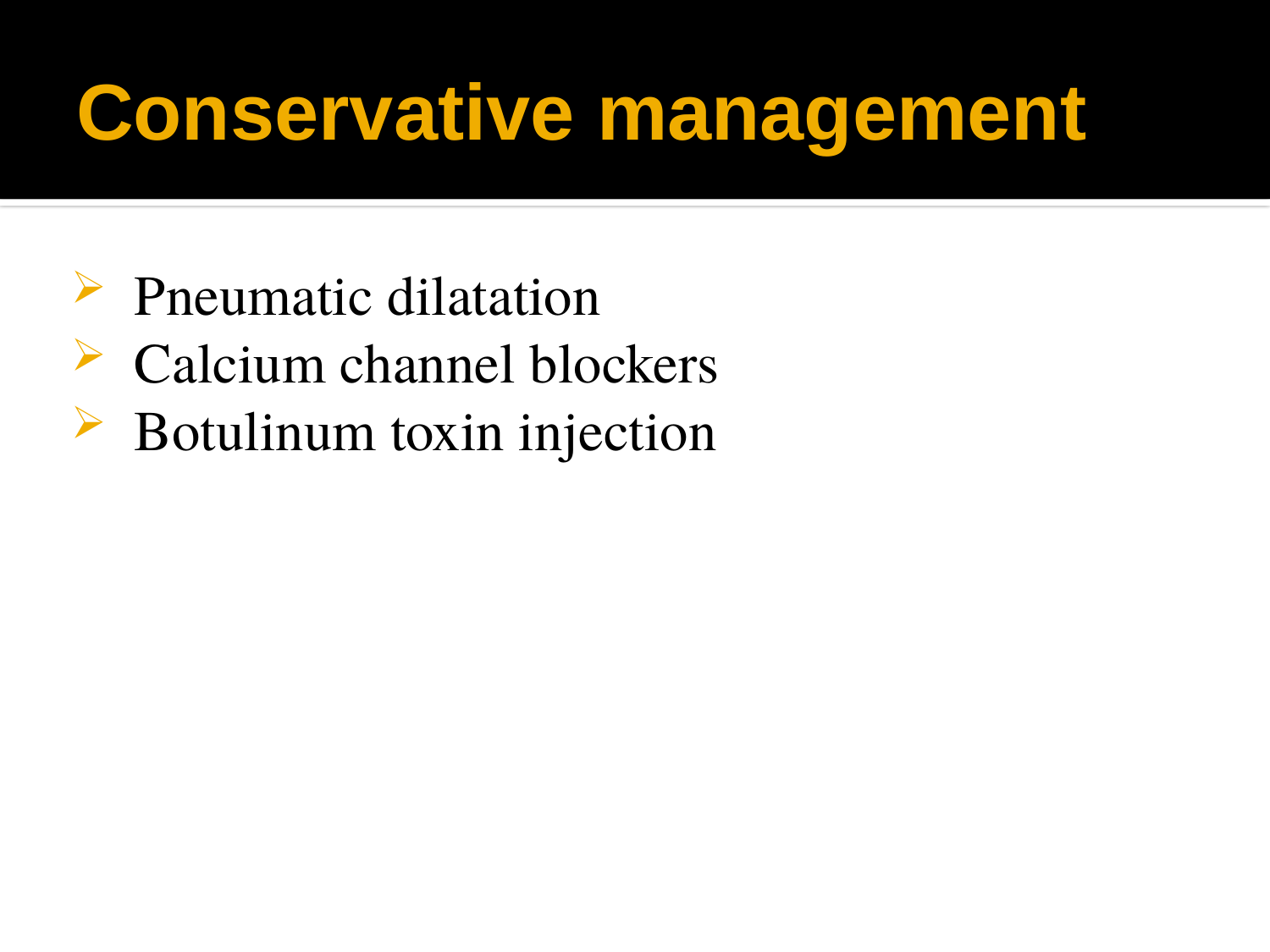

# Conservative management
Pneumatic dilatation
Calcium channel blockers
Botulinum toxin injection